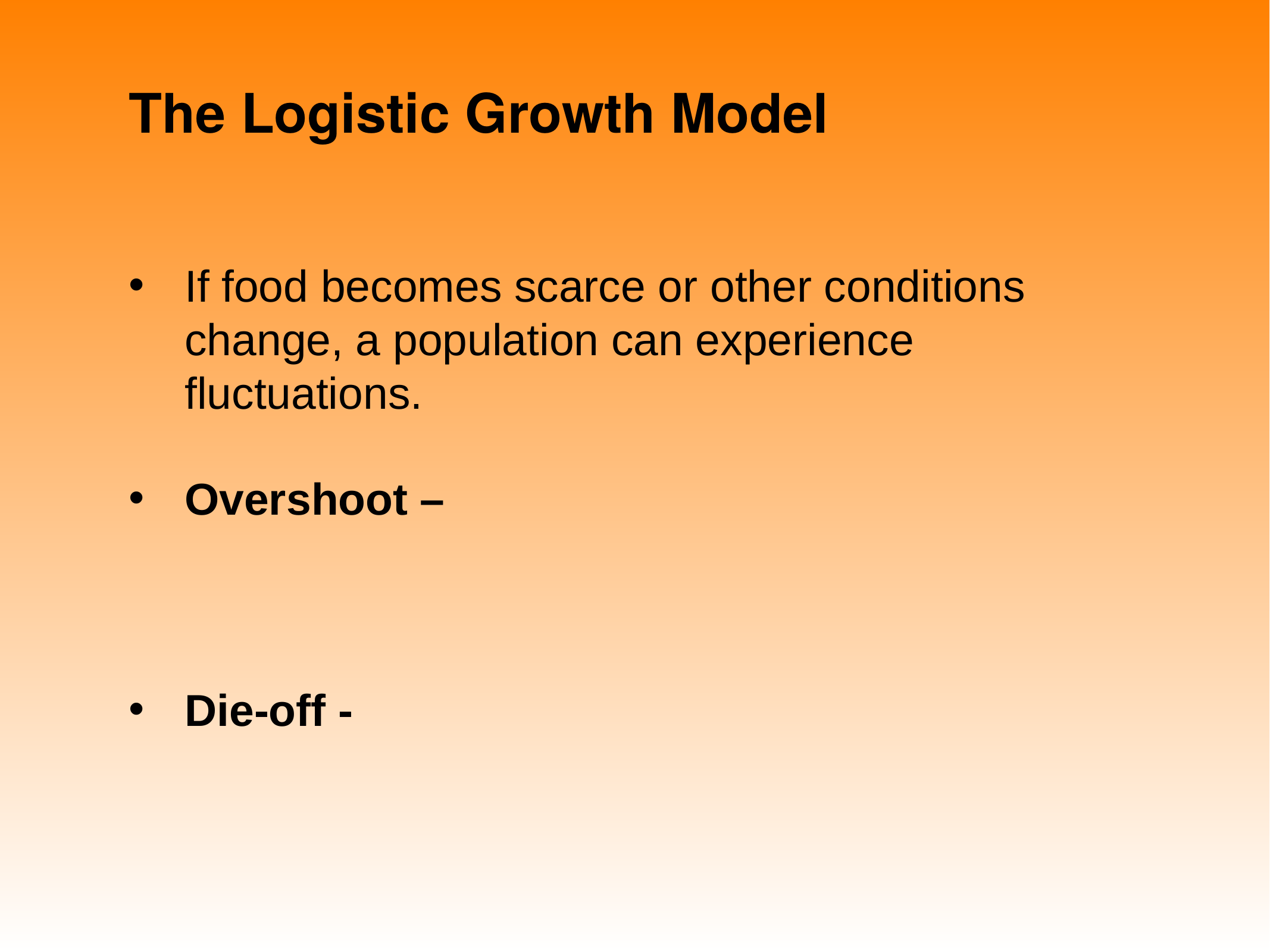

# The Logistic Growth Model
If food becomes scarce or other conditions change, a population can experience fluctuations.
Overshoot –

Die-off -